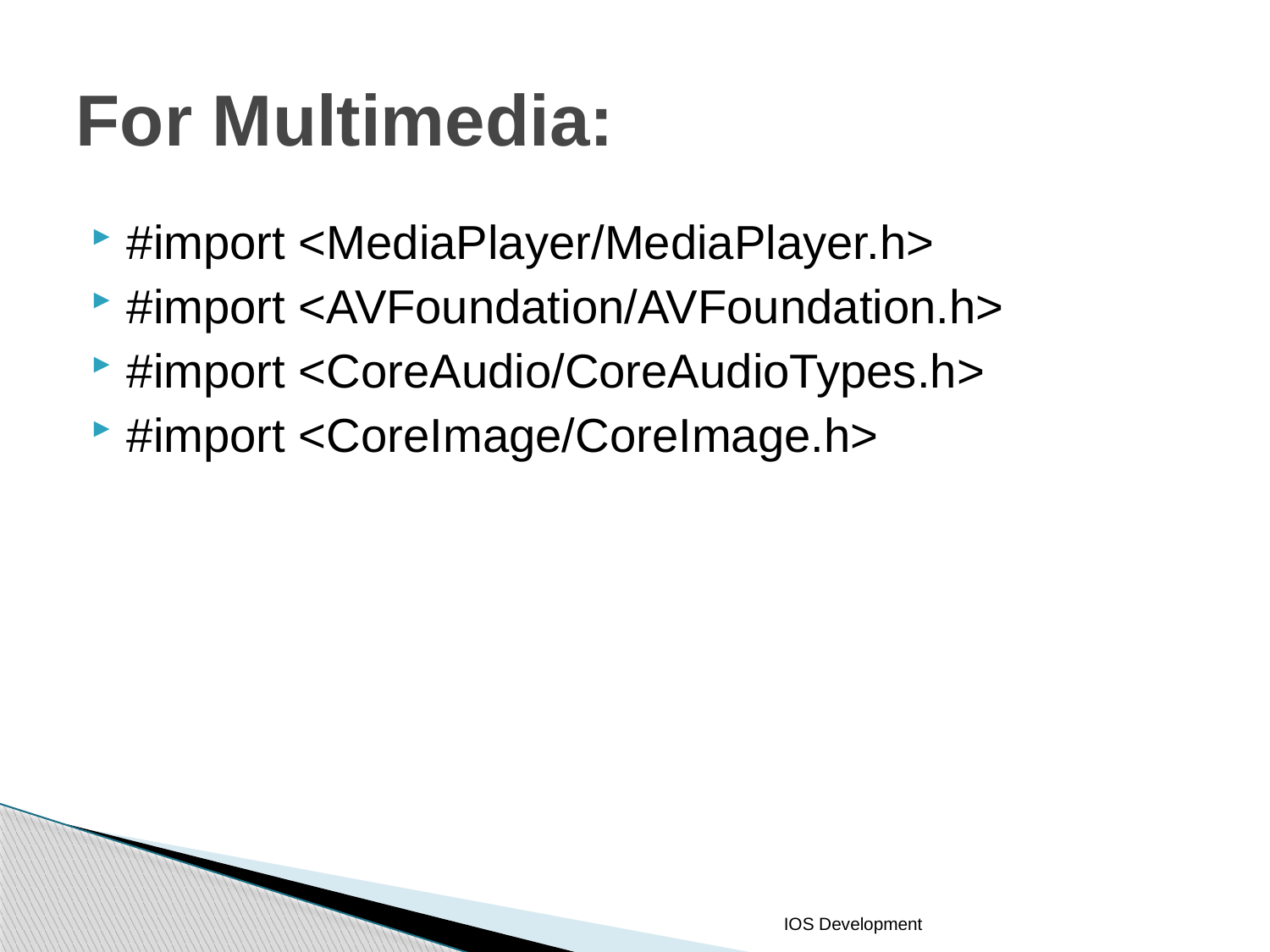

# For Multimedia:
#import <MediaPlayer/MediaPlayer.h>
#import <AVFoundation/AVFoundation.h>
#import <CoreAudio/CoreAudioTypes.h>
#import <CoreImage/CoreImage.h>
IOS Development